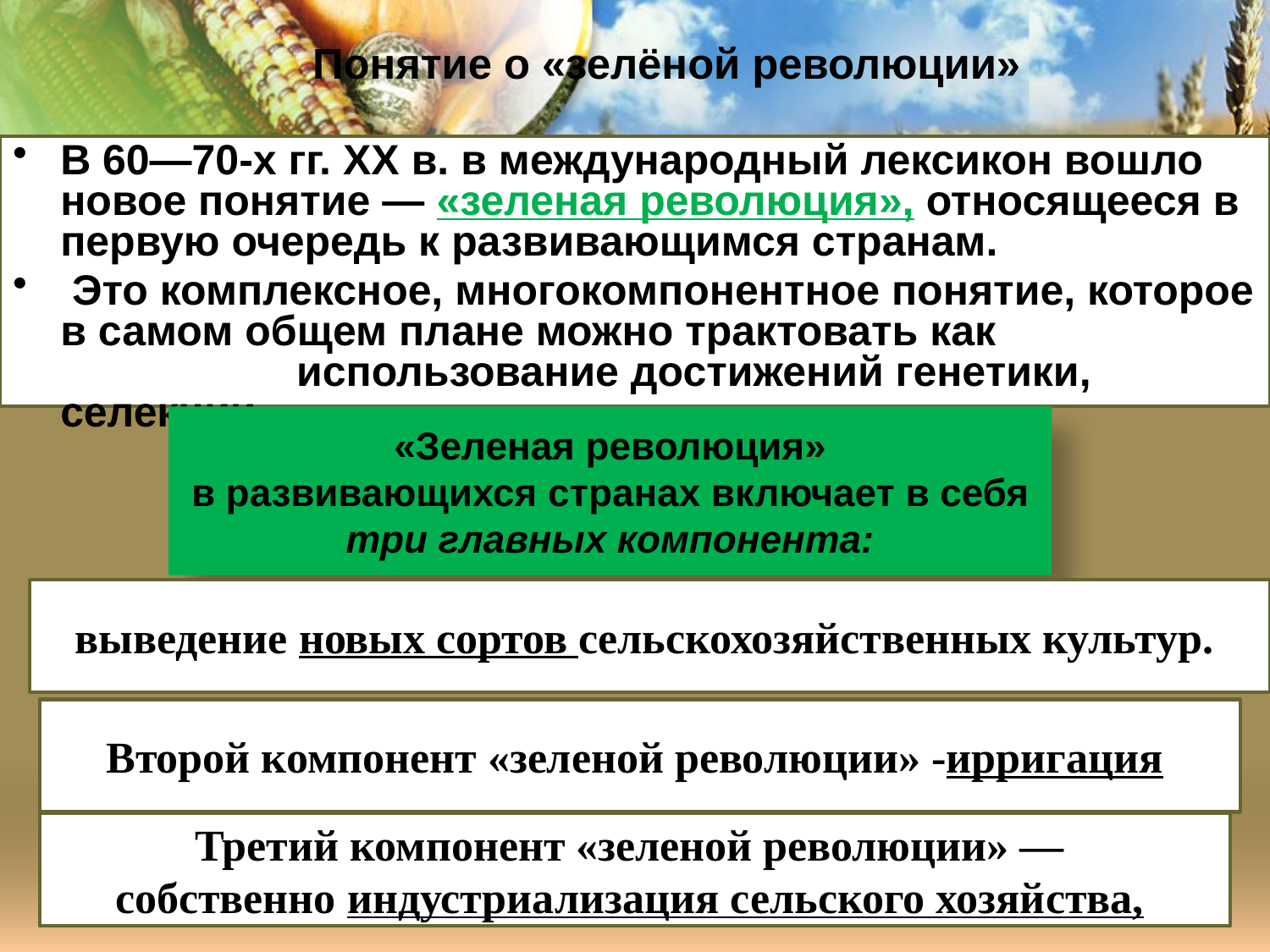

# Понятие о «зелёной революции»
В 60—70-х гг. XX в. в международный лексикон вошло новое понятие — «зеленая революция», относящееся в первую очередь к развивающимся странам.
 Это комплексное, многокомпонентное понятие, которое в самом общем плане можно трактовать как                                           использование достижений генетики, селекции.
«Зеленая революция»
 в развивающихся странах включает в себя
три главных компонента:
выведение новых сортов сельскохозяйственных культур.
Второй компонент «зеленой революции» -ирригация
Третий компонент «зеленой революции» —
собственно индустриализация сельского хозяй­ства,